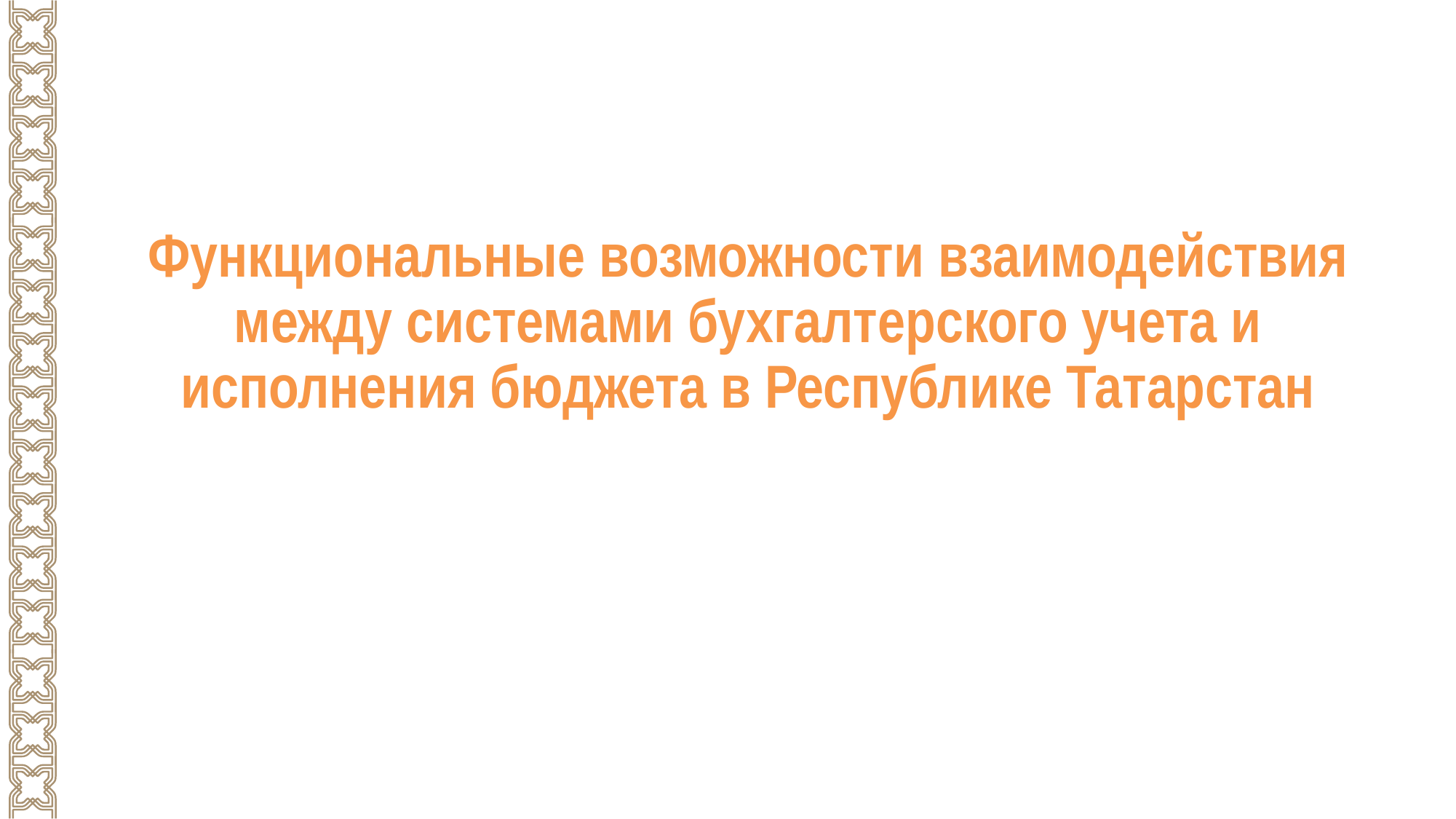

Функциональные возможности взаимодействия между системами бухгалтерского учета и исполнения бюджета в Республике Татарстан